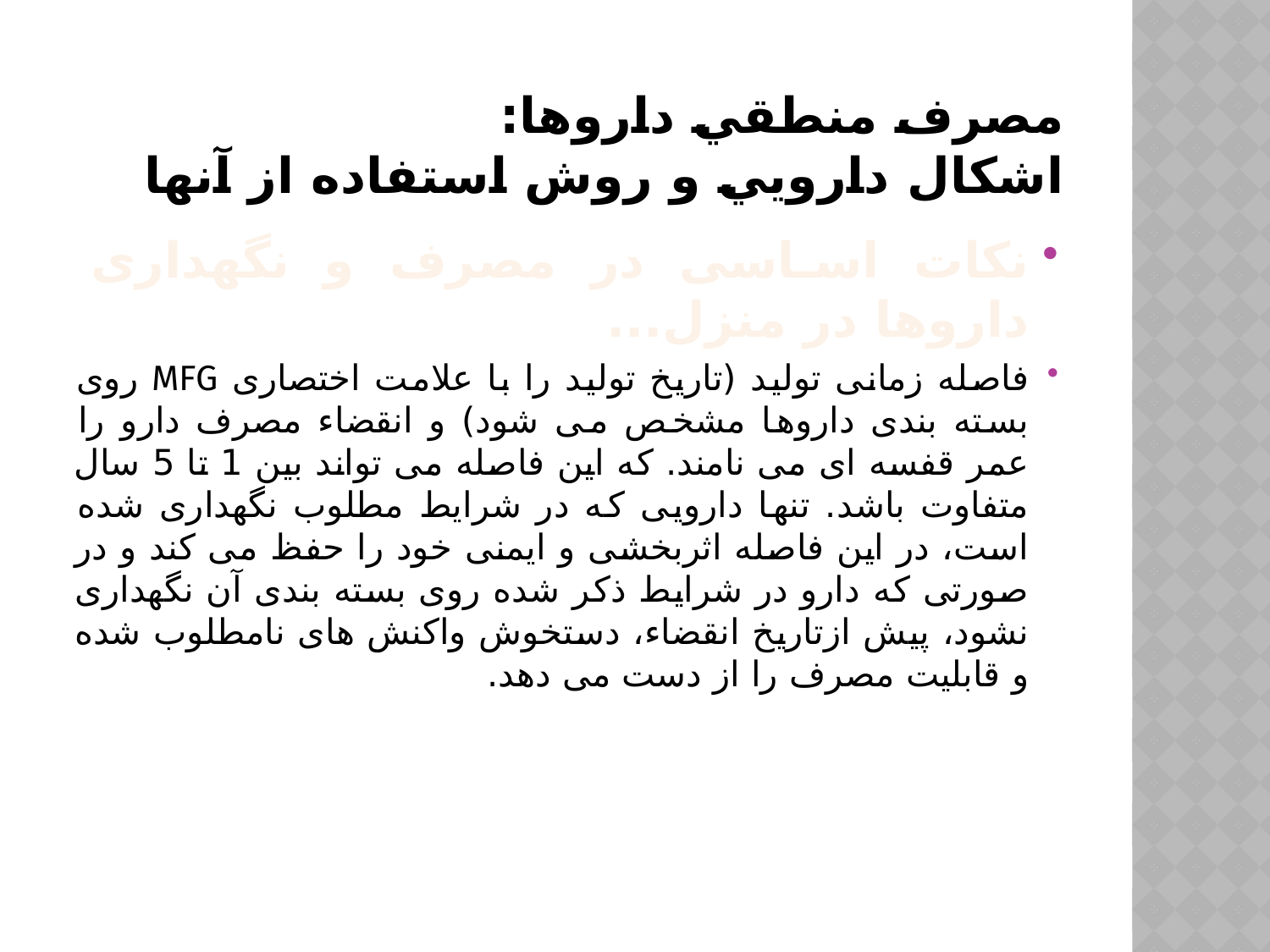

# مصرف منطقي داروها: اشكال دارويي و روش استفاده از آنها
نکات اساسی در مصرف و نگهداری داروها در منزل...
فاصله زمانی تولید (تاریخ تولید را با علامت اختصاری MFG روی بسته بندی داروها مشخص می شود) و انقضاء مصرف دارو را عمر قفسه ای می نامند. که این فاصله می تواند بین 1 تا 5 سال متفاوت باشد. تنها دارویی که در شرایط مطلوب نگهداری شده است، در این فاصله اثربخشی و ایمنی خود را حفظ می کند و در صورتی که دارو در شرایط ذکر شده روی بسته بندی آن نگهداری نشود، پیش ازتاریخ انقضاء، دستخوش واکنش های نامطلوب شده و قابلیت مصرف را از دست می دهد.